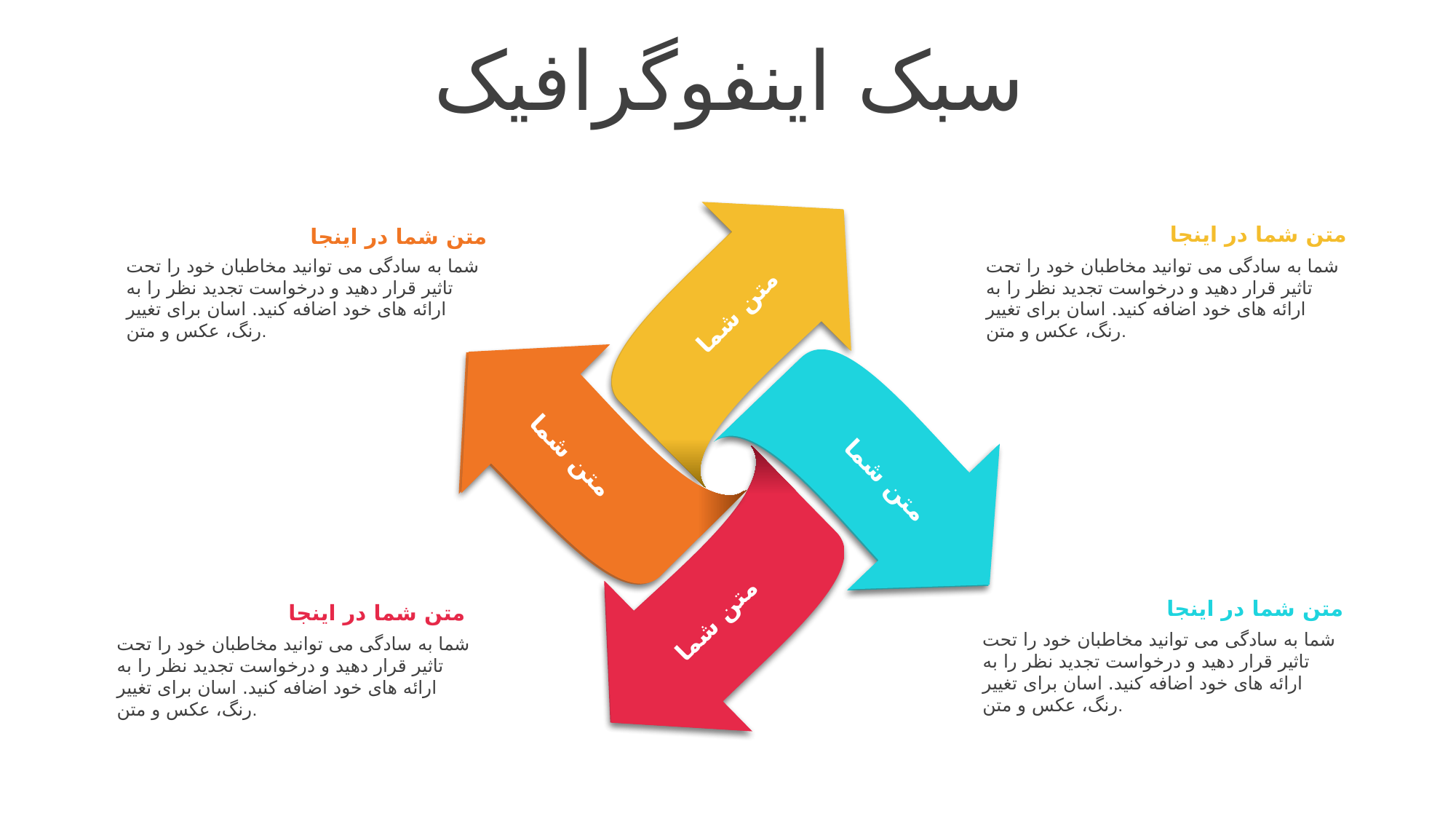

سبک اینفوگرافیک

متن شما در اینجا
شما به سادگی می توانید مخاطبان خود را تحت تاثیر قرار دهید و درخواست تجدید نظر را به ارائه های خود اضافه کنید. اسان برای تغییر رنگ، عکس و متن.

متن شما در اینجا
شما به سادگی می توانید مخاطبان خود را تحت تاثیر قرار دهید و درخواست تجدید نظر را به ارائه های خود اضافه کنید. اسان برای تغییر رنگ، عکس و متن.

متن شما

متن شما
متن شما

متن شما در اینجا
شما به سادگی می توانید مخاطبان خود را تحت تاثیر قرار دهید و درخواست تجدید نظر را به ارائه های خود اضافه کنید. اسان برای تغییر رنگ، عکس و متن.

متن شما در اینجا
شما به سادگی می توانید مخاطبان خود را تحت تاثیر قرار دهید و درخواست تجدید نظر را به ارائه های خود اضافه کنید. اسان برای تغییر رنگ، عکس و متن.

متن شما